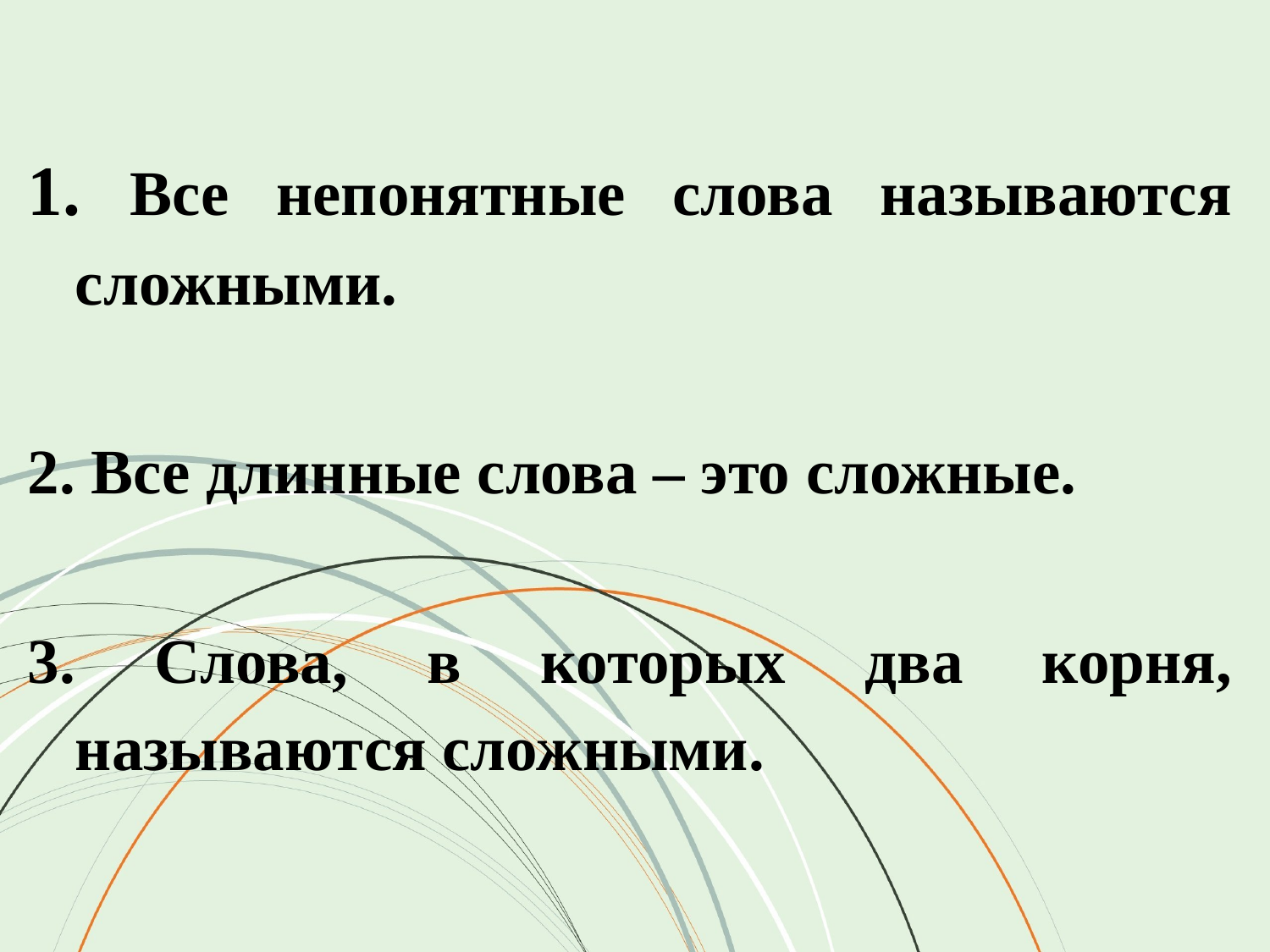

Все непонятные слова называются сложными.

 Все длинные слова – это сложные.

 Слова, в которых два корня, называются сложными.